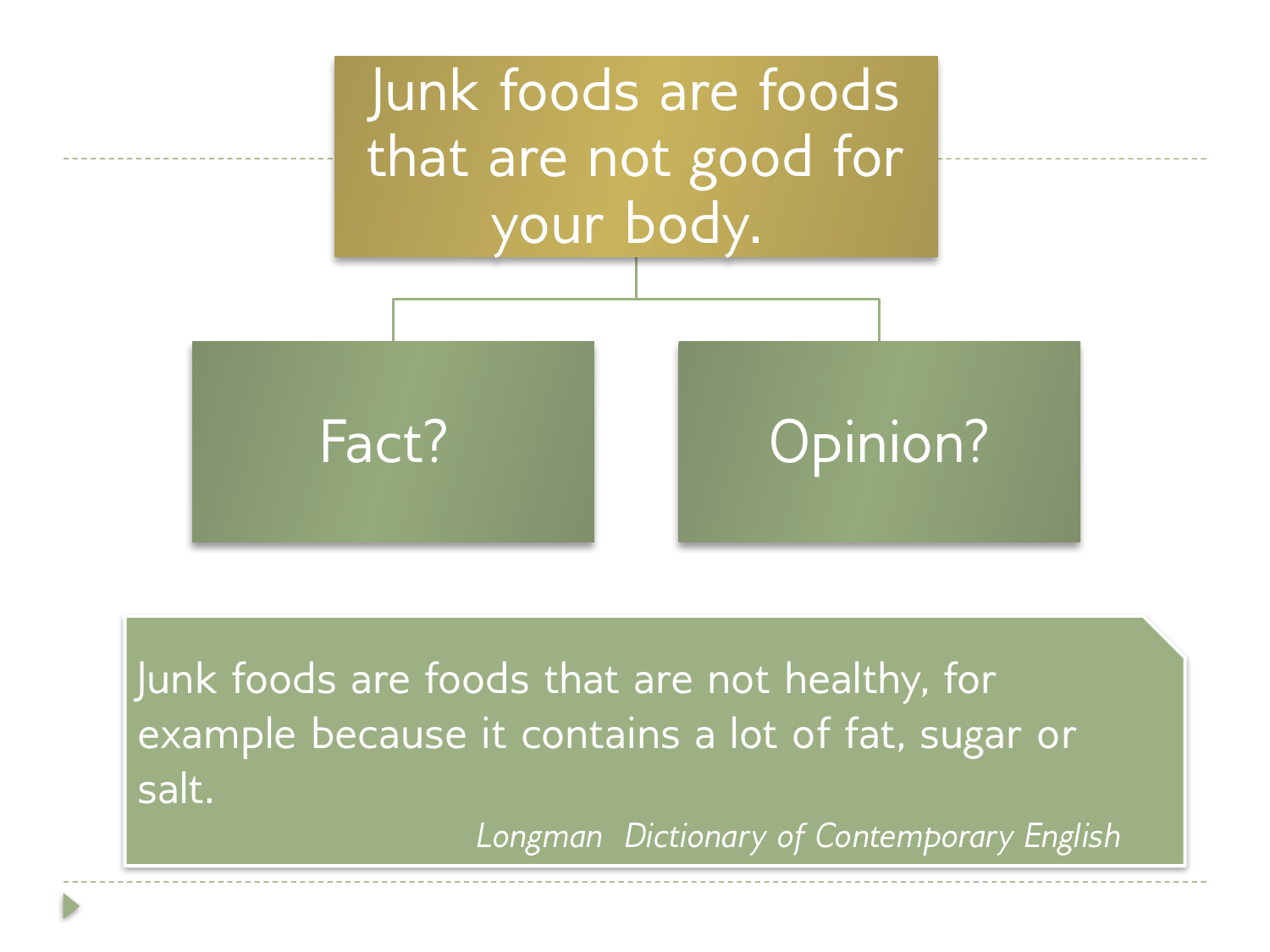

#
Junk foods are foods that are not good for your body.
Fact?
Opinion?
Junk foods are foods that are not healthy, for example because it contains a lot of fat, sugar or salt.
Longman  Dictionary of Contemporary English